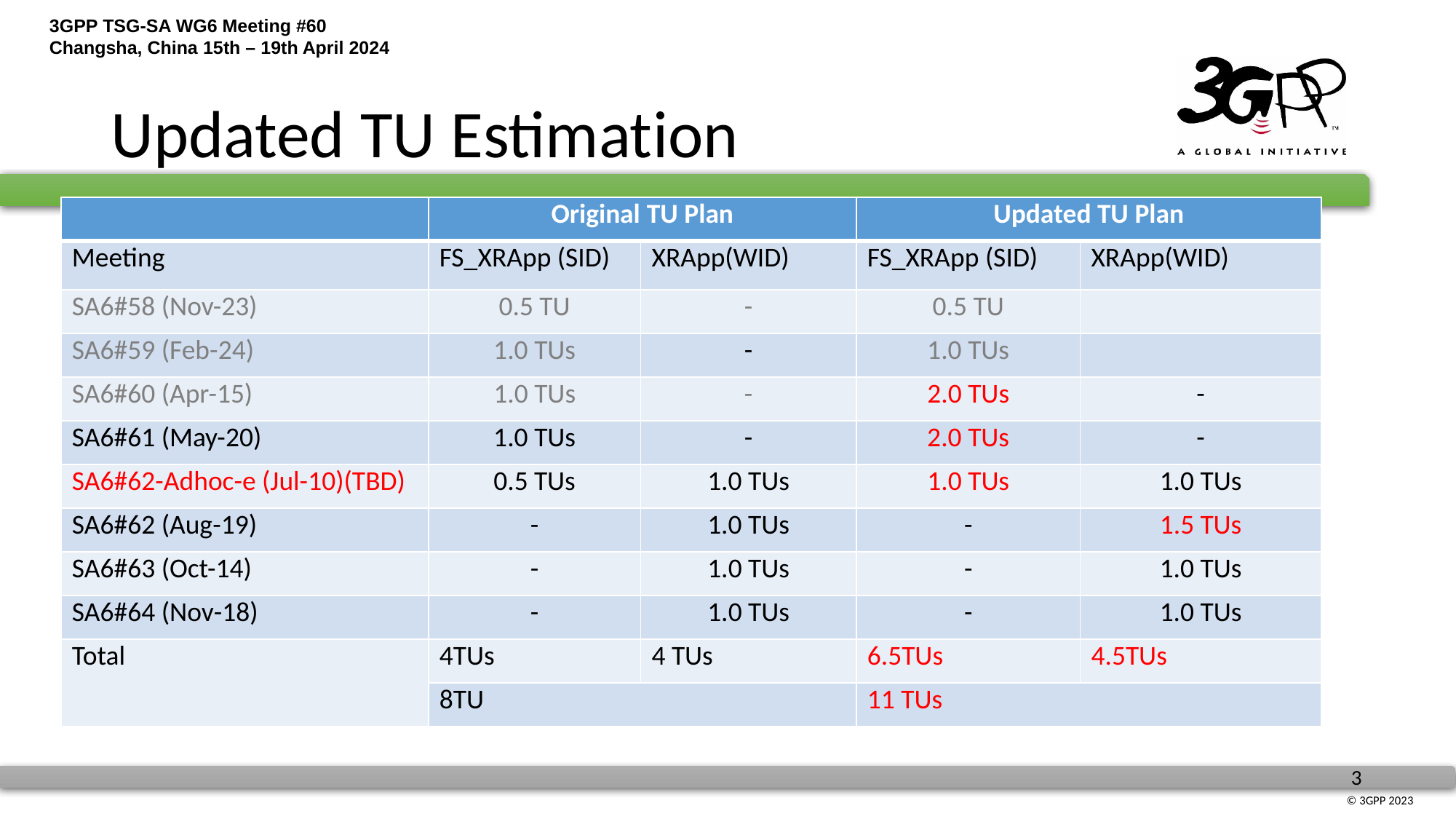

# Updated TU Estimation
|  | Original TU Plan |  | Updated TU Plan |  |
| --- | --- | --- | --- | --- |
| Meeting | FS\_XRApp (SID) | XRApp(WID) | FS\_XRApp (SID) | XRApp(WID) |
| SA6#58 (Nov-23) | 0.5 TU | - | 0.5 TU |  |
| SA6#59 (Feb-24) | 1.0 TUs | - | 1.0 TUs |  |
| SA6#60 (Apr-15) | 1.0 TUs | - | 2.0 TUs | - |
| SA6#61 (May-20) | 1.0 TUs | - | 2.0 TUs | - |
| SA6#62-Adhoc-e (Jul-10)(TBD) | 0.5 TUs | 1.0 TUs | 1.0 TUs | 1.0 TUs |
| SA6#62 (Aug-19) | - | 1.0 TUs | - | 1.5 TUs |
| SA6#63 (Oct-14) | - | 1.0 TUs | - | 1.0 TUs |
| SA6#64 (Nov-18) | - | 1.0 TUs | - | 1.0 TUs |
| Total | 4TUs | 4 TUs | 6.5TUs | 4.5TUs |
|  | 8TU |  | 11 TUs |  |
template